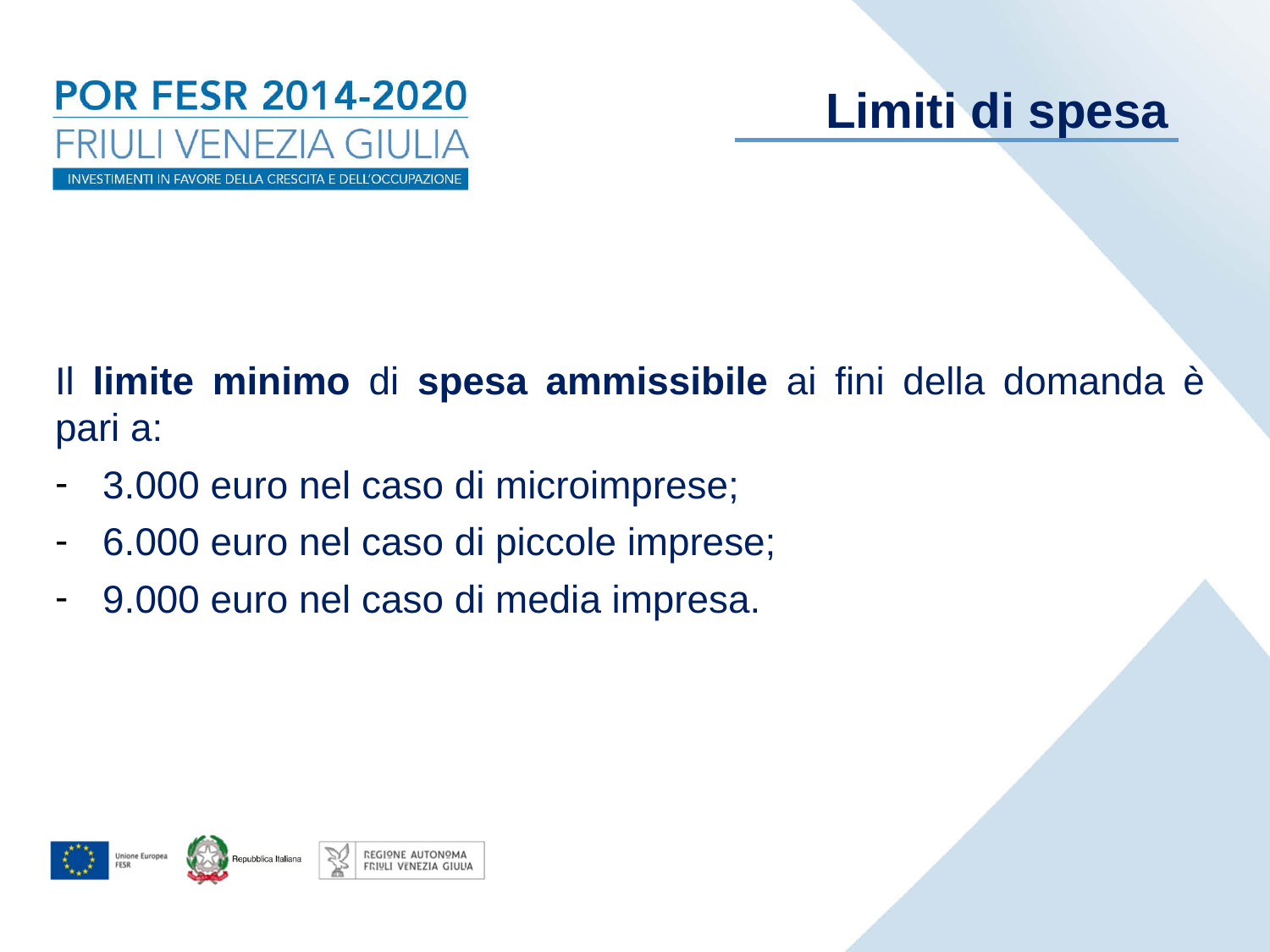

# Limiti di spesa
Il limite minimo di spesa ammissibile ai fini della domanda è pari a:
3.000 euro nel caso di microimprese;
6.000 euro nel caso di piccole imprese;
9.000 euro nel caso di media impresa.